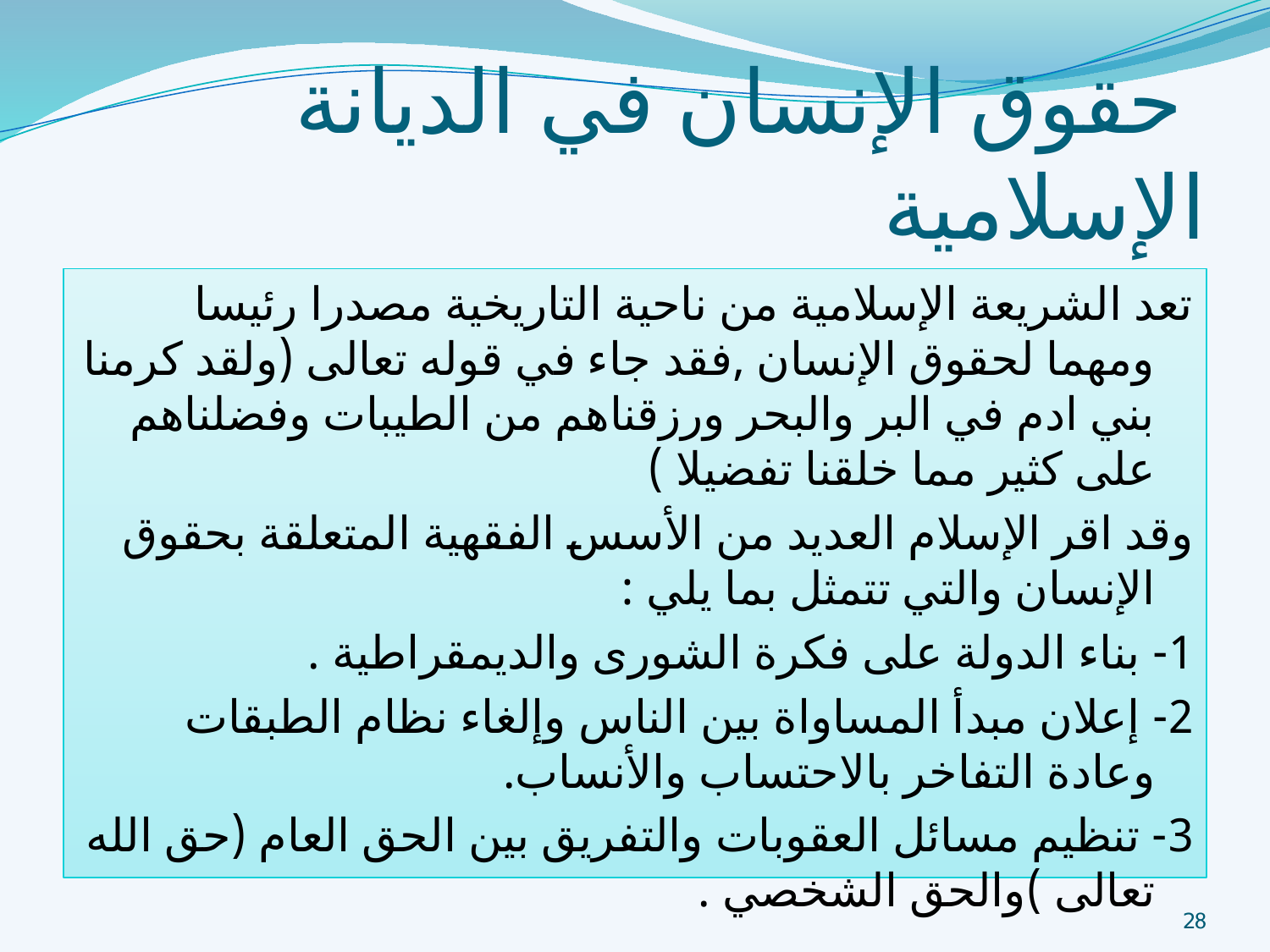

# حقوق الإنسان في الديانة الإسلامية
تعد الشريعة الإسلامية من ناحية التاريخية مصدرا رئيسا ومهما لحقوق الإنسان ,فقد جاء في قوله تعالى (ولقد كرمنا بني ادم في البر والبحر ورزقناهم من الطيبات وفضلناهم على كثير مما خلقنا تفضيلا )
وقد اقر الإسلام العديد من الأسس الفقهية المتعلقة بحقوق الإنسان والتي تتمثل بما يلي :
1- بناء الدولة على فكرة الشورى والديمقراطية .
2- إعلان مبدأ المساواة بين الناس وإلغاء نظام الطبقات وعادة التفاخر بالاحتساب والأنساب.
3- تنظيم مسائل العقوبات والتفريق بين الحق العام (حق الله تعالى )والحق الشخصي .

28